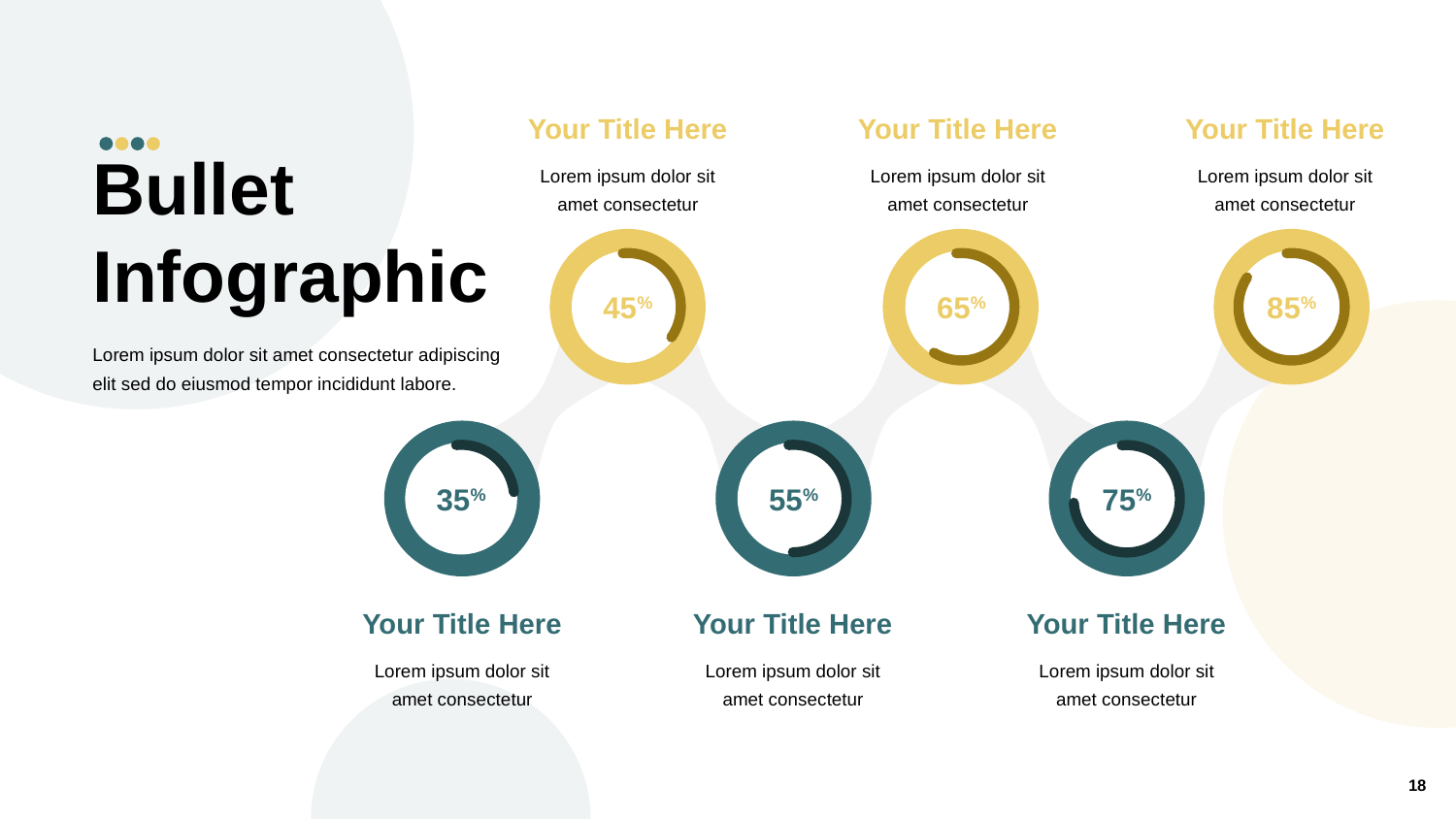

Your Title Here
Lorem ipsum dolor sit amet consectetur
Your Title Here
Lorem ipsum dolor sit amet consectetur
Your Title Here
Lorem ipsum dolor sit amet consectetur

45%
65%
85%

35%
55%
75%
Your Title Here
Lorem ipsum dolor sit amet consectetur
Your Title Here
Lorem ipsum dolor sit amet consectetur
Your Title Here
Lorem ipsum dolor sit amet consectetur
Bullet Infographic

Lorem ipsum dolor sit amet consectetur adipiscing elit sed do eiusmod tempor incididunt labore.